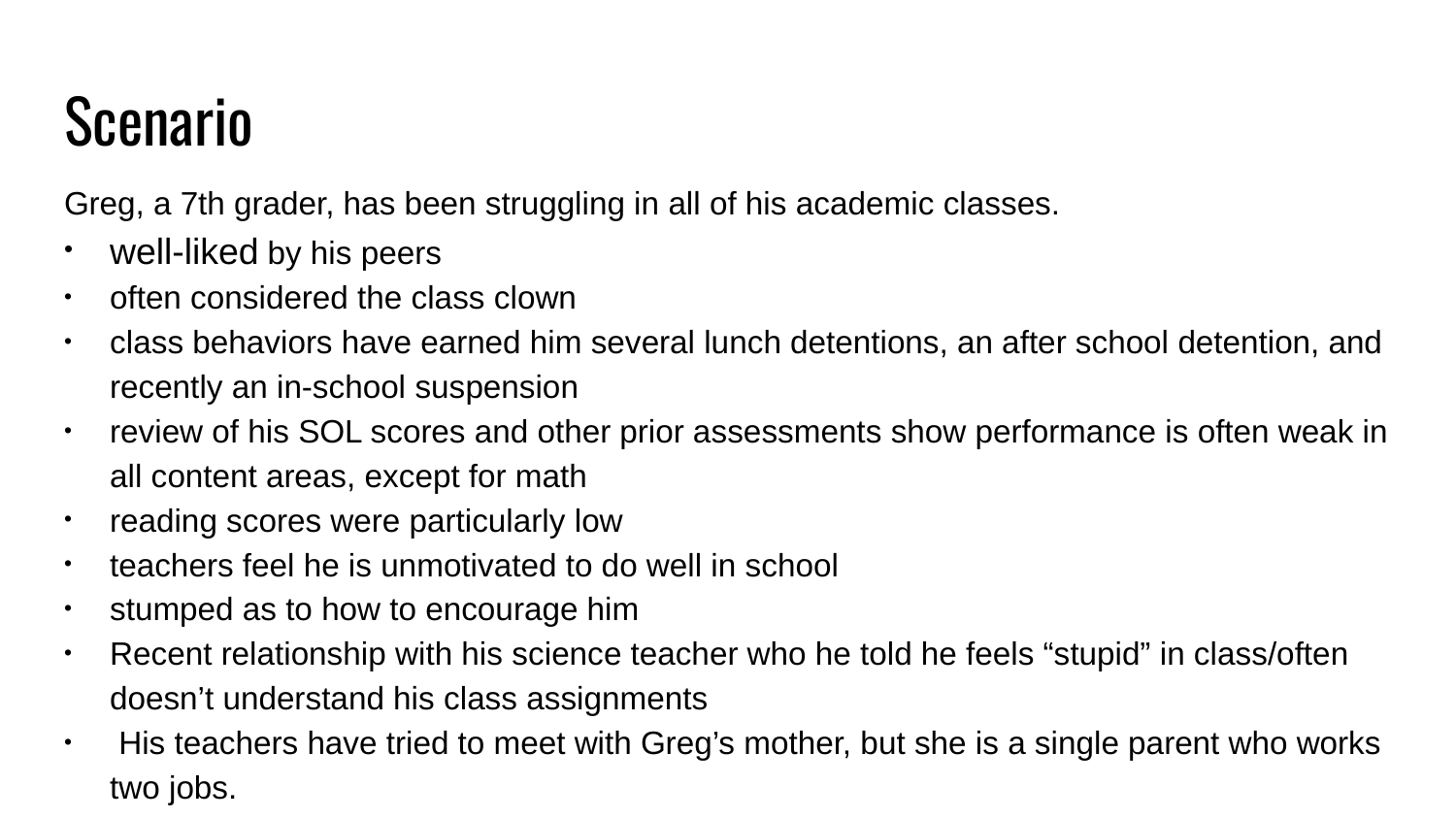

# Scenario
Greg, a 7th grader, has been struggling in all of his academic classes.
well-liked by his peers
often considered the class clown
class behaviors have earned him several lunch detentions, an after school detention, and recently an in-school suspension
review of his SOL scores and other prior assessments show performance is often weak in all content areas, except for math
reading scores were particularly low
teachers feel he is unmotivated to do well in school
stumped as to how to encourage him
Recent relationship with his science teacher who he told he feels “stupid” in class/often doesn’t understand his class assignments
 His teachers have tried to meet with Greg’s mother, but she is a single parent who works two jobs.